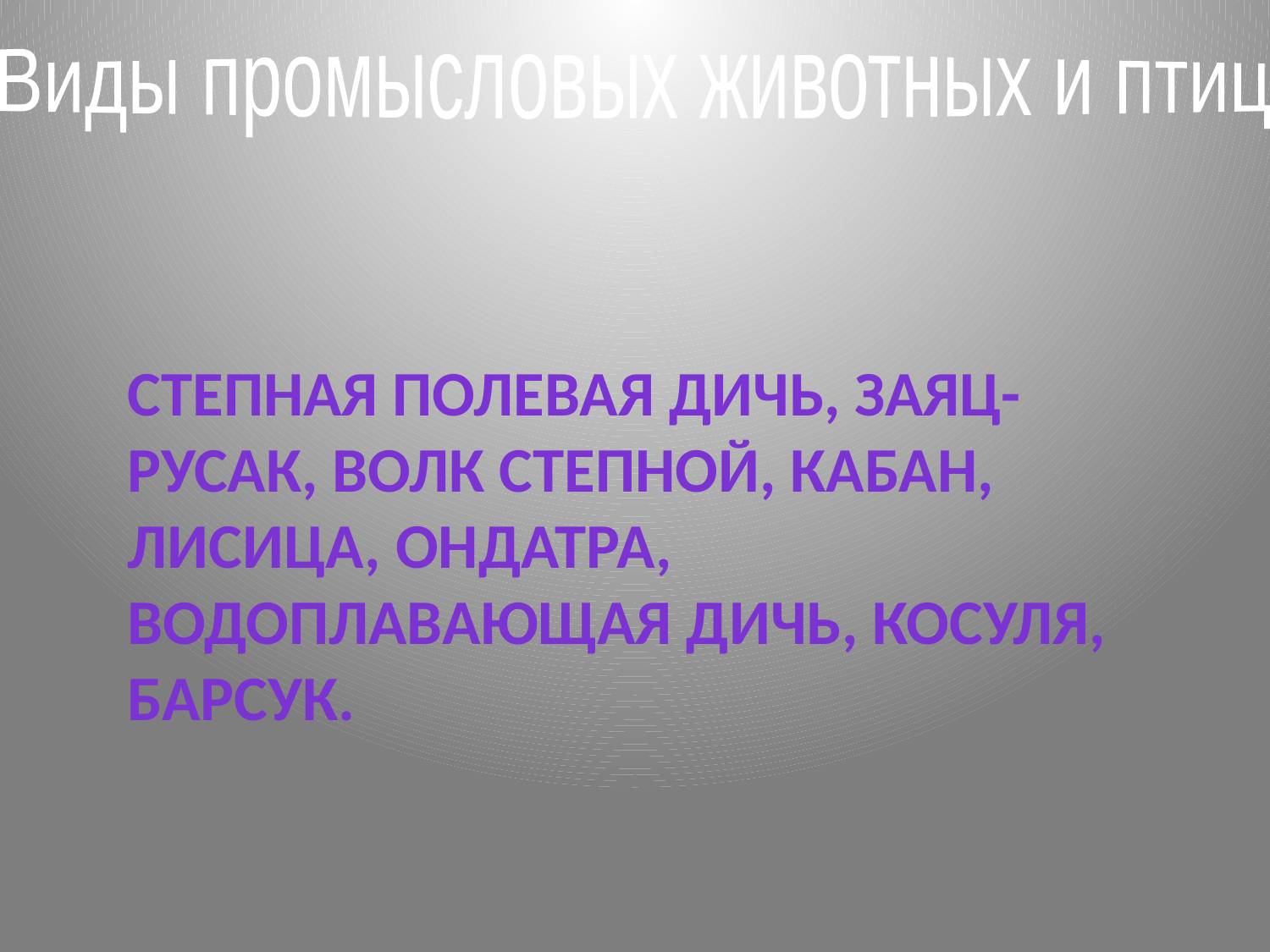

Виды промысловых животных и птиц
Степная полевая дичь, заяц-русак, волк степной, кабан, лисица, ондатра, водоплавающая дичь, косуля, барсук.